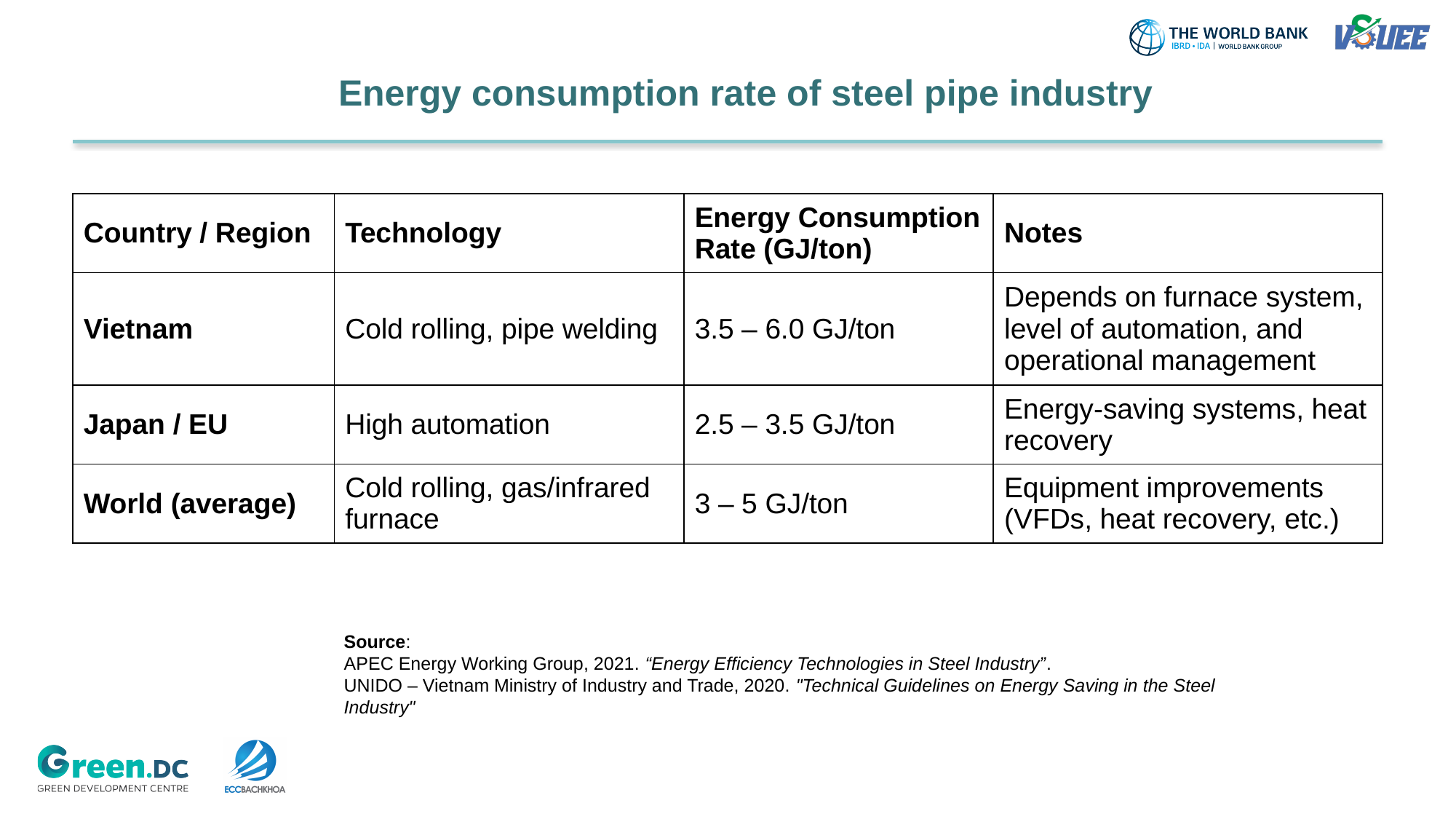

Energy consumption rate of steel pipe industry
| Country / Region | Technology | Energy Consumption Rate (GJ/ton) | Notes |
| --- | --- | --- | --- |
| Vietnam | Cold rolling, pipe welding | 3.5 – 6.0 GJ/ton | Depends on furnace system, level of automation, and operational management |
| Japan / EU | High automation | 2.5 – 3.5 GJ/ton | Energy-saving systems, heat recovery |
| World (average) | Cold rolling, gas/infrared furnace | 3 – 5 GJ/ton | Equipment improvements (VFDs, heat recovery, etc.) |
Source:
APEC Energy Working Group, 2021. “Energy Efficiency Technologies in Steel Industry”.
UNIDO – Vietnam Ministry of Industry and Trade, 2020. "Technical Guidelines on Energy Saving in the Steel Industry"